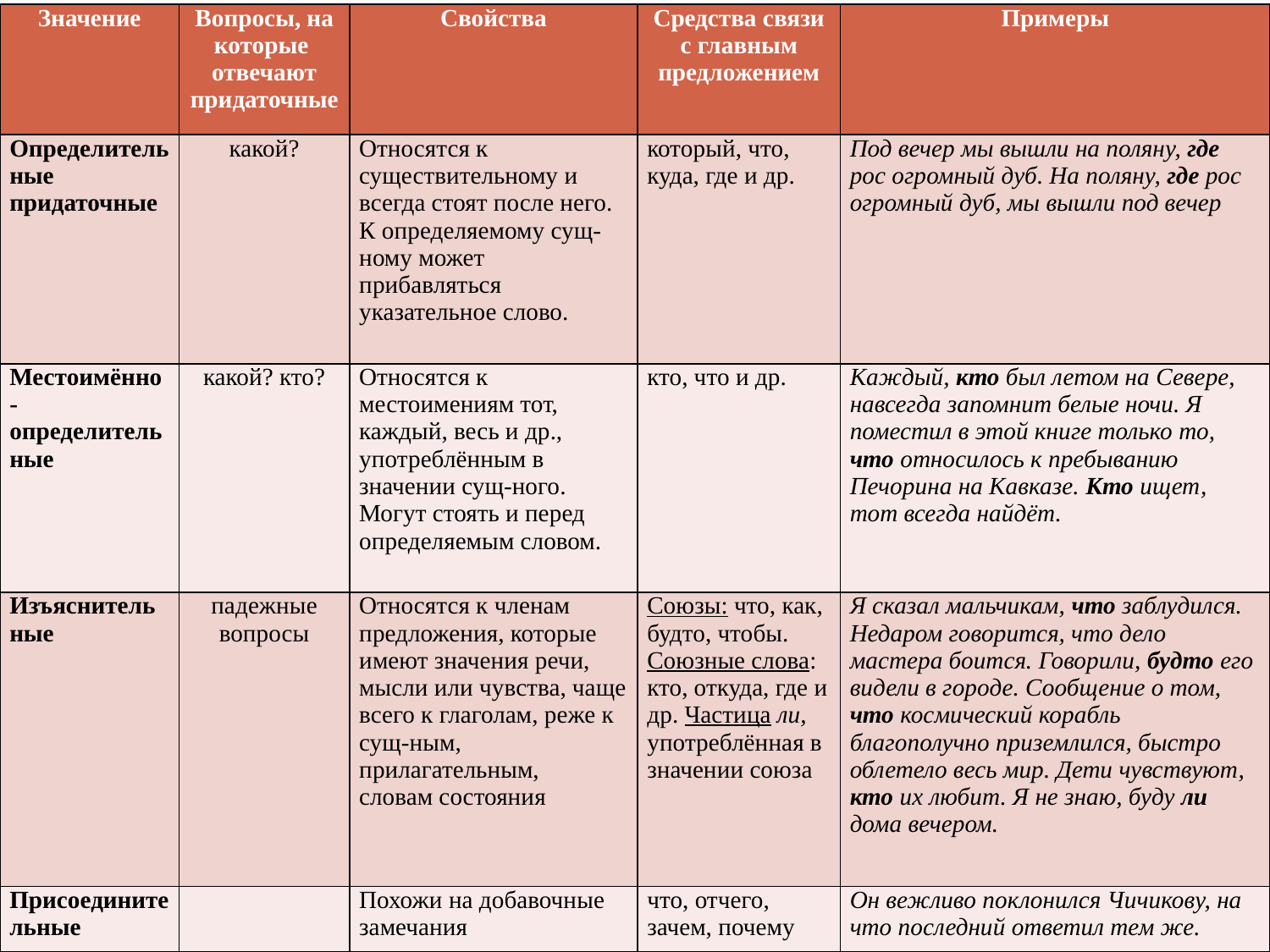

| Значение | Вопросы, на которые отвечают придаточные | Свойства | Средства связи с главным предложением | Примеры |
| --- | --- | --- | --- | --- |
| Определительные придаточные | какой? | Относятся к существительному и всегда стоят после него. К определяемому сущ-ному может прибавляться указательное слово. | который, что, куда, где и др. | Под вечер мы вышли на поляну, где рос огромный дуб. На поляну, где рос огромный дуб, мы вышли под вечер |
| Местоимённо-определительные | какой? кто? | Относятся к местоимениям тот, каждый, весь и др., употреблённым в значении сущ-ного. Могут стоять и перед определяемым словом. | кто, что и др. | Каждый, кто был летом на Севере, навсегда запомнит белые ночи. Я поместил в этой книге только то, что относилось к пребыванию Печорина на Кавказе. Кто ищет, тот всегда найдёт. |
| Изъяснительные | падежные вопросы | Относятся к членам предложения, которые имеют значения речи, мысли или чувства, чаще всего к глаголам, реже к сущ-ным, прилагательным, словам состояния | Союзы: что, как, будто, чтобы. Союзные слова: кто, откуда, где и др. Частица ли, употреблённая в значении союза | Я сказал мальчикам, что заблудился. Недаром говорится, что дело мастера боится. Говорили, будто его видели в городе. Сообщение о том, что космический корабль благополучно приземлился, быстро облетело весь мир. Дети чувствуют, кто их любит. Я не знаю, буду ли дома вечером. |
| Присоединительные |  | Похожи на добавочные замечания | что, отчего, зачем, почему | Он вежливо поклонился Чичикову, на что последний ответил тем же. |
#